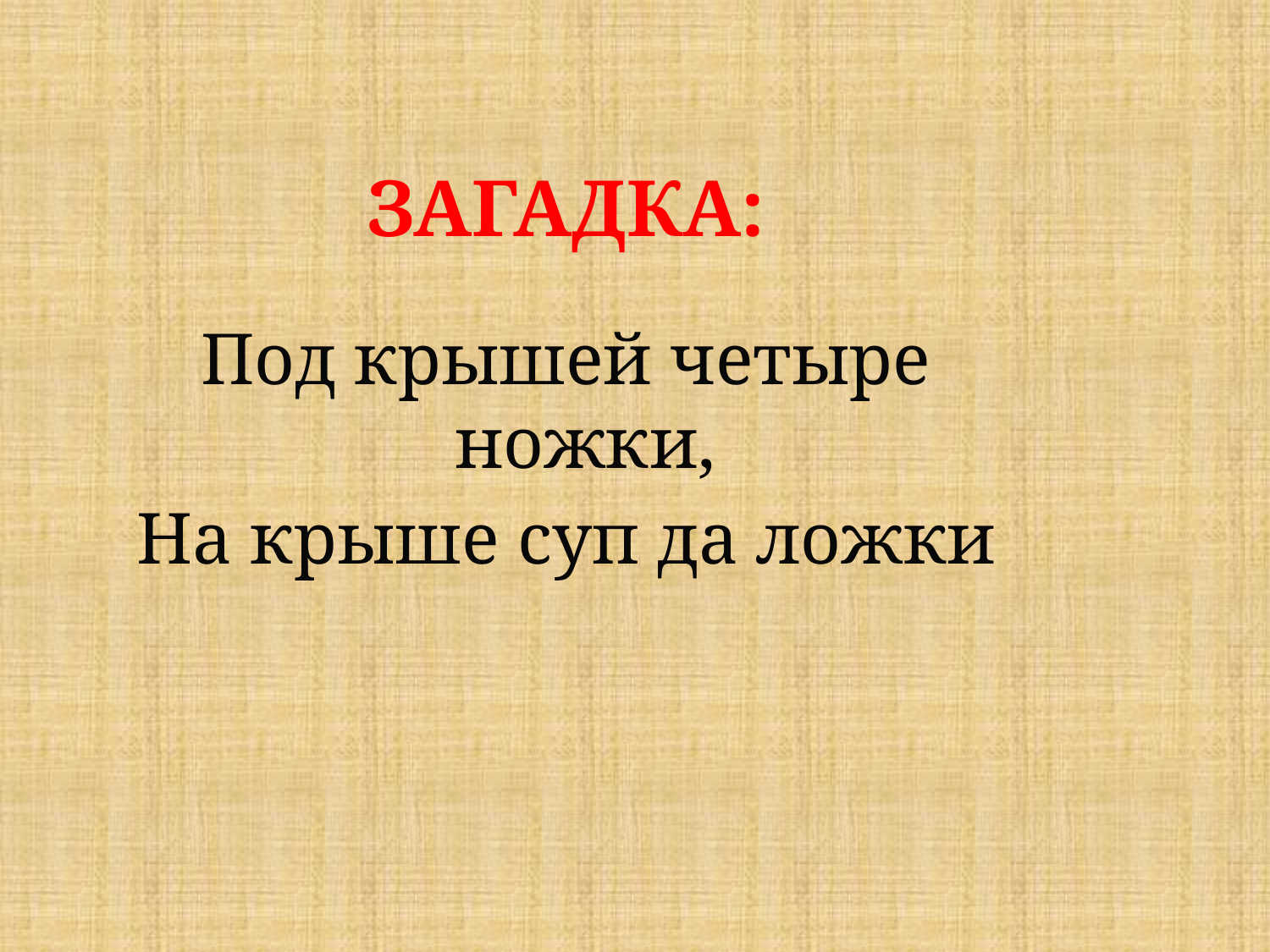

# Загадка:
Под крышей четыре ножки,
На крыше суп да ложки